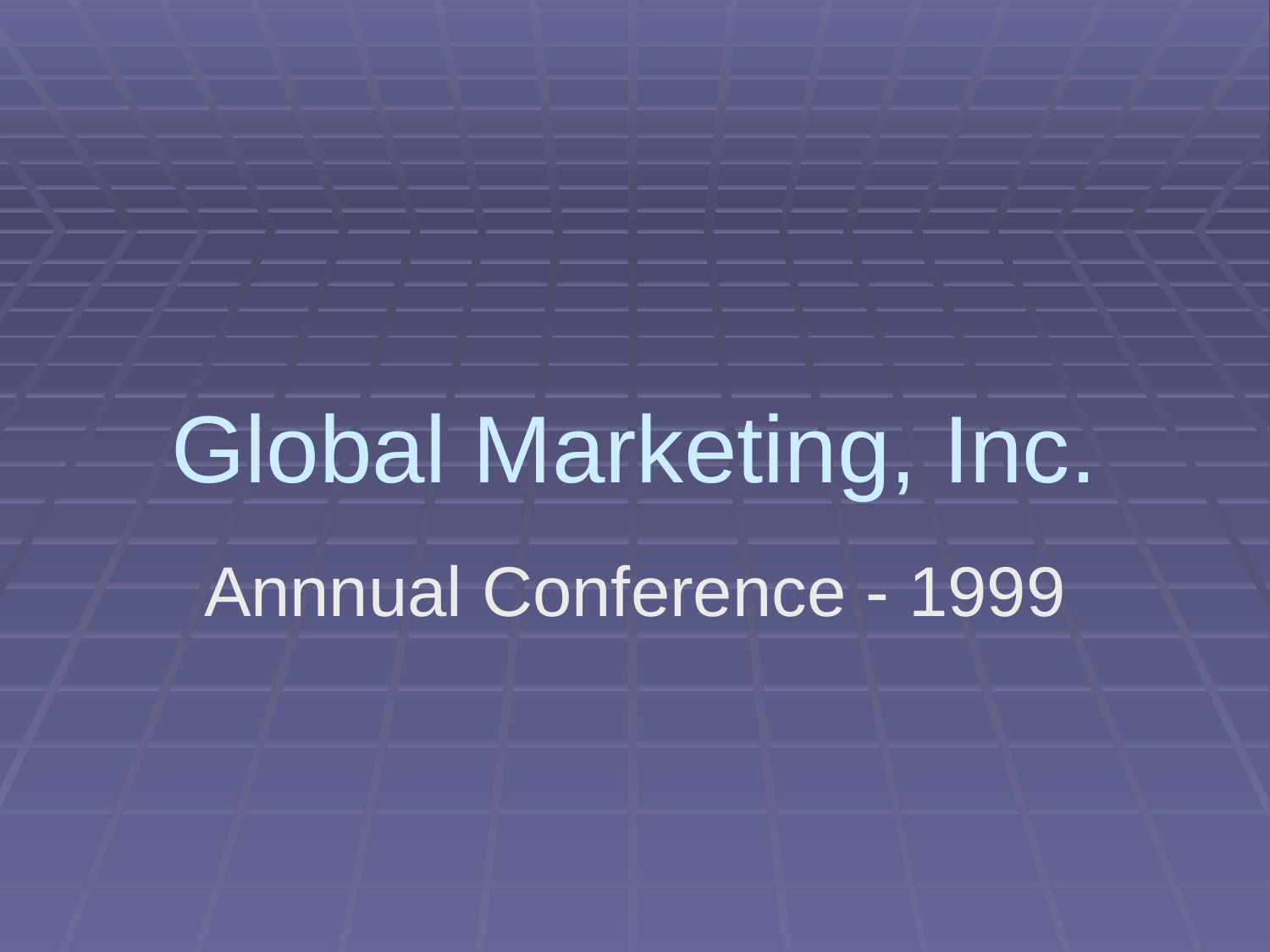

# Global Marketing, Inc.
Annnual Conference - 1999